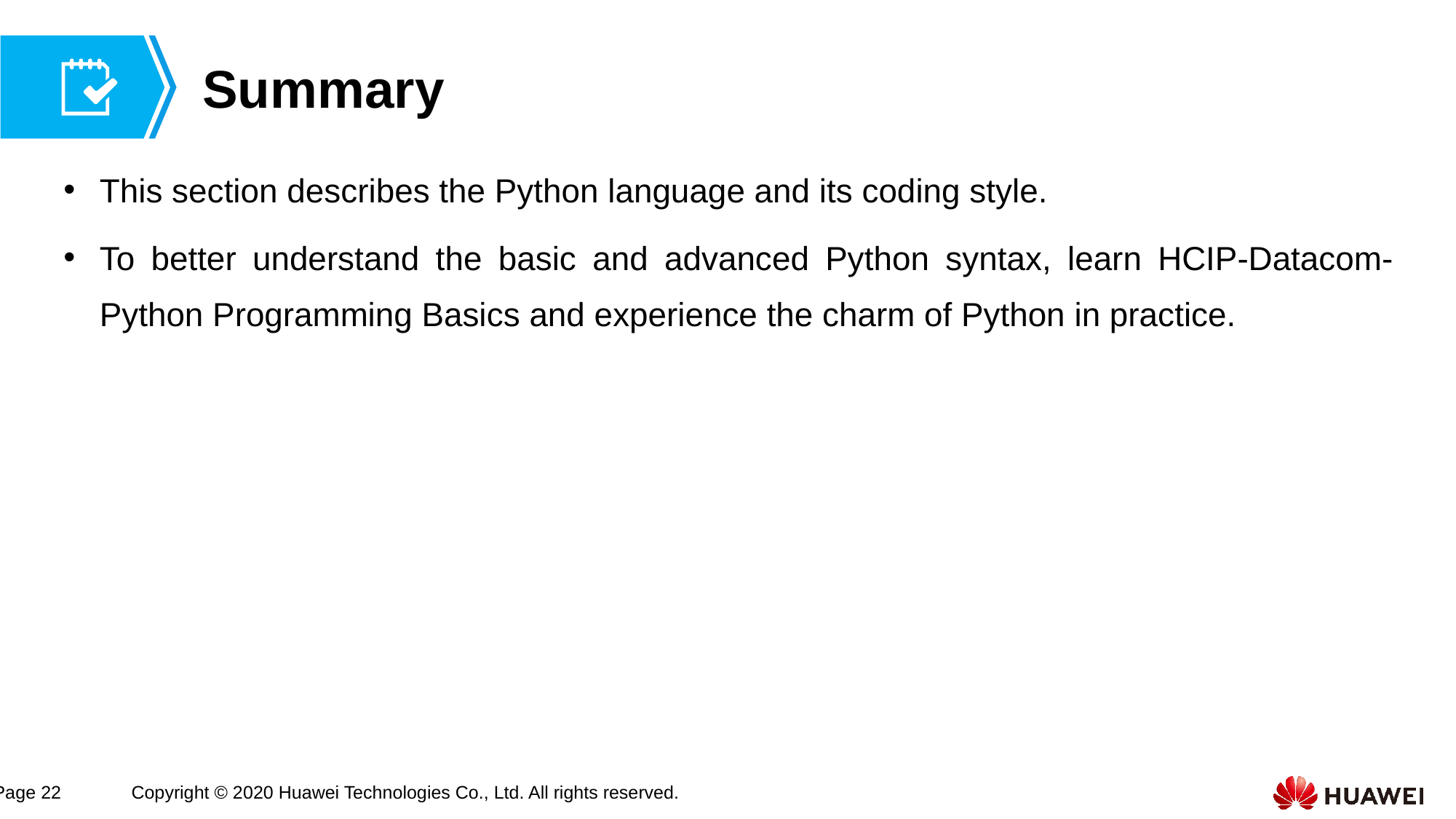

This section describes the Python language and its coding style.
To better understand the basic and advanced Python syntax, learn HCIP-Datacom-Python Programming Basics and experience the charm of Python in practice.